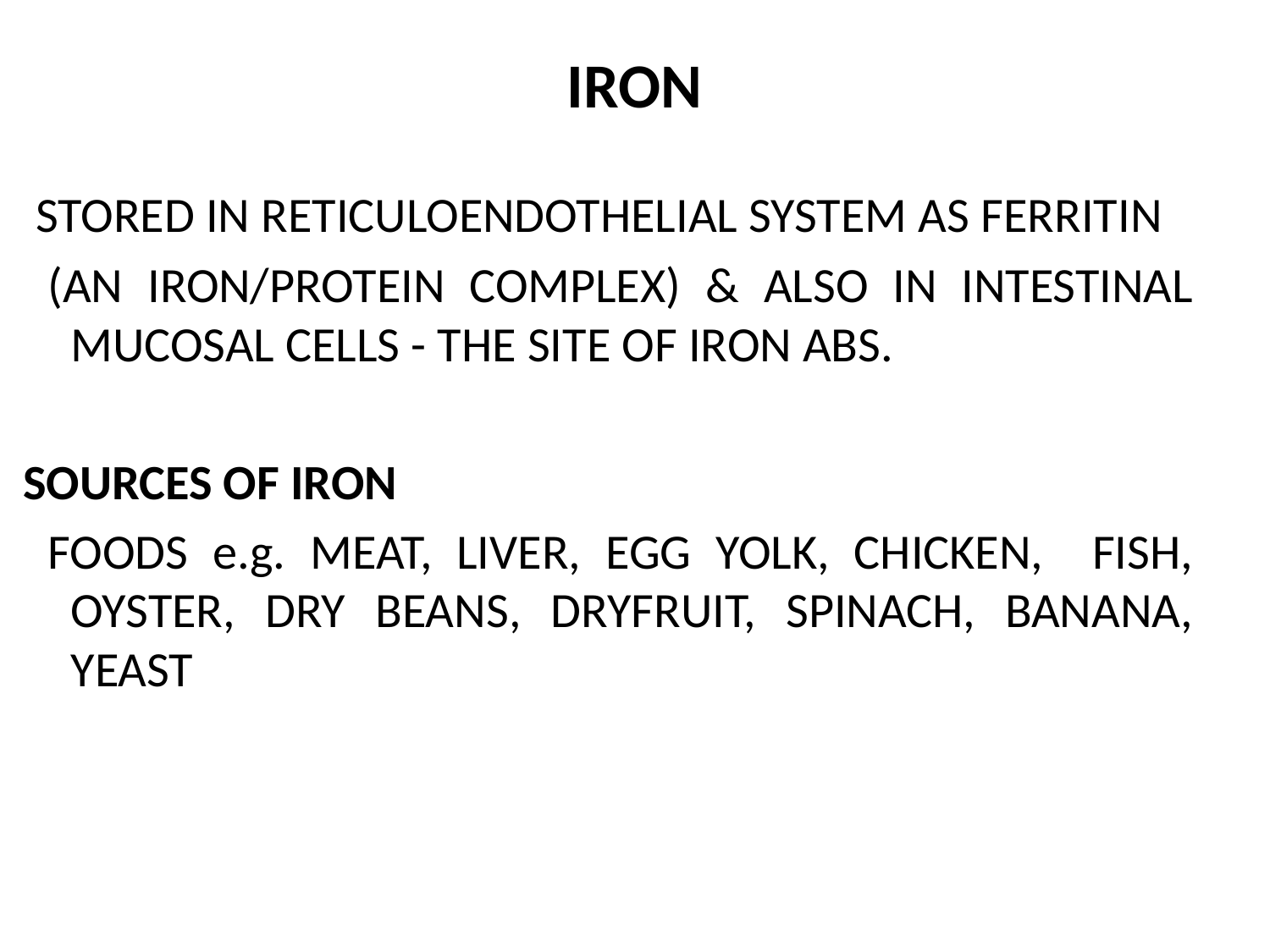

# IRON
 STORED IN RETICULOENDOTHELIAL SYSTEM AS FERRITIN
 (AN IRON/PROTEIN COMPLEX) & ALSO IN INTESTINAL MUCOSAL CELLS - THE SITE OF IRON ABS.

SOURCES OF IRON
 FOODS e.g. MEAT, LIVER, EGG YOLK, CHICKEN,  FISH, OYSTER, DRY BEANS, DRYFRUIT, SPINACH, BANANA, YEAST